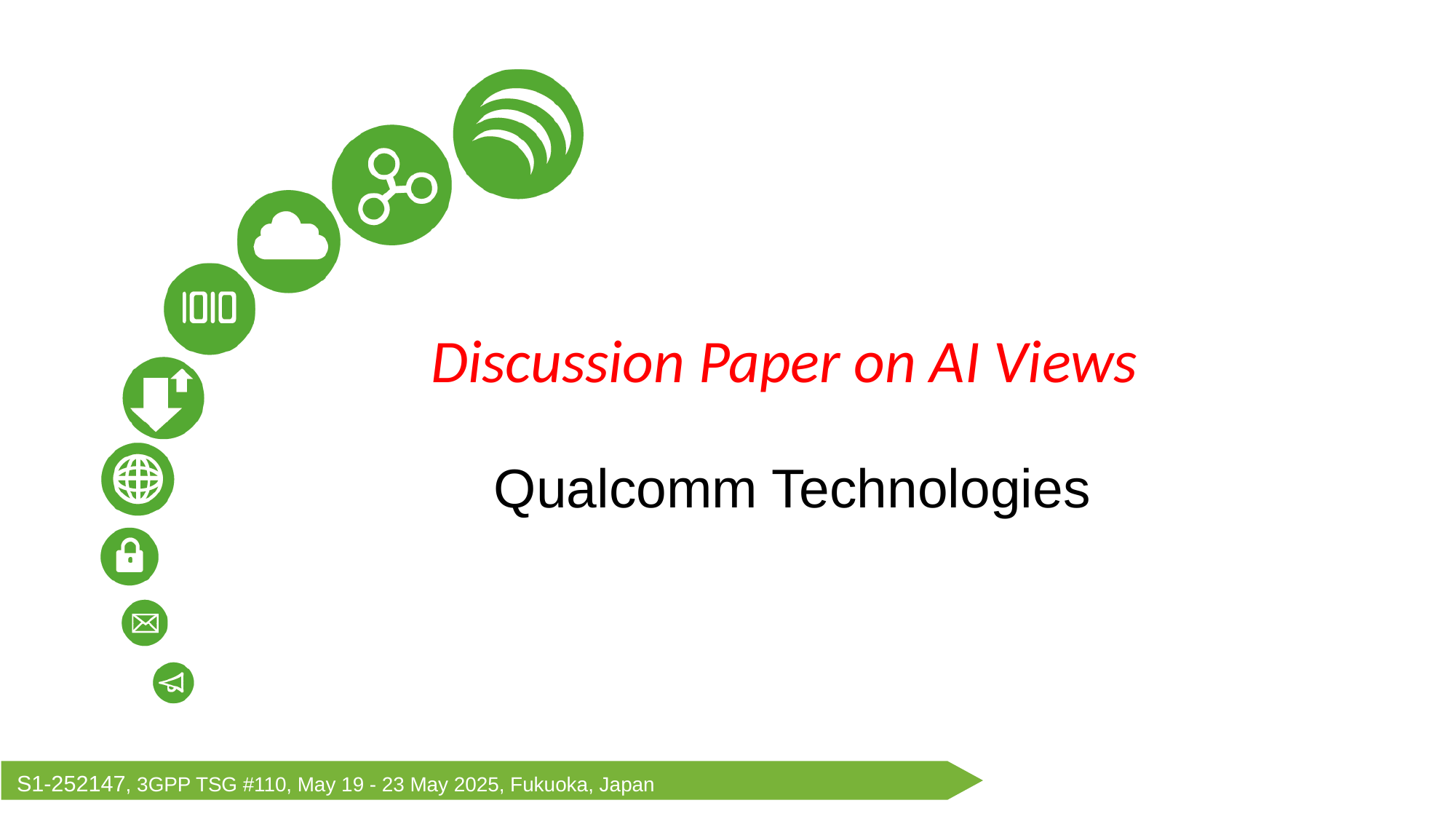

Discussion Paper on AI Views

Qualcomm Technologies
S1-252147, 3GPP TSG #110, May 19 - 23 May 2025, Fukuoka, Japan